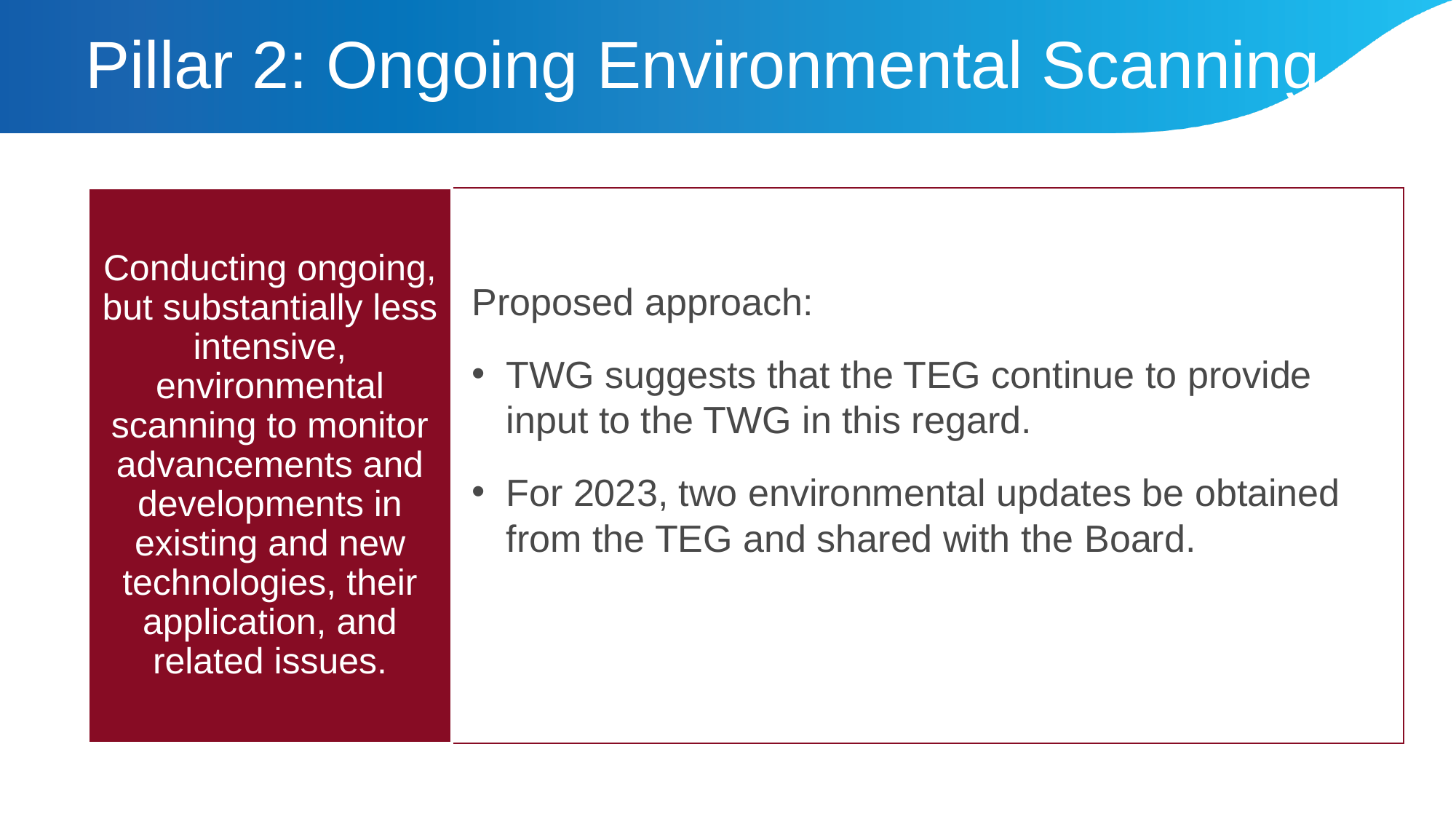

# Pillar 2: Ongoing Environmental Scanning

Conducting ongoing, but substantially less intensive, environmental scanning to monitor advancements and developments in existing and new technologies, their application, and related issues.

Proposed approach:
TWG suggests that the TEG continue to provide input to the TWG in this regard.
For 2023, two environmental updates be obtained from the TEG and shared with the Board.